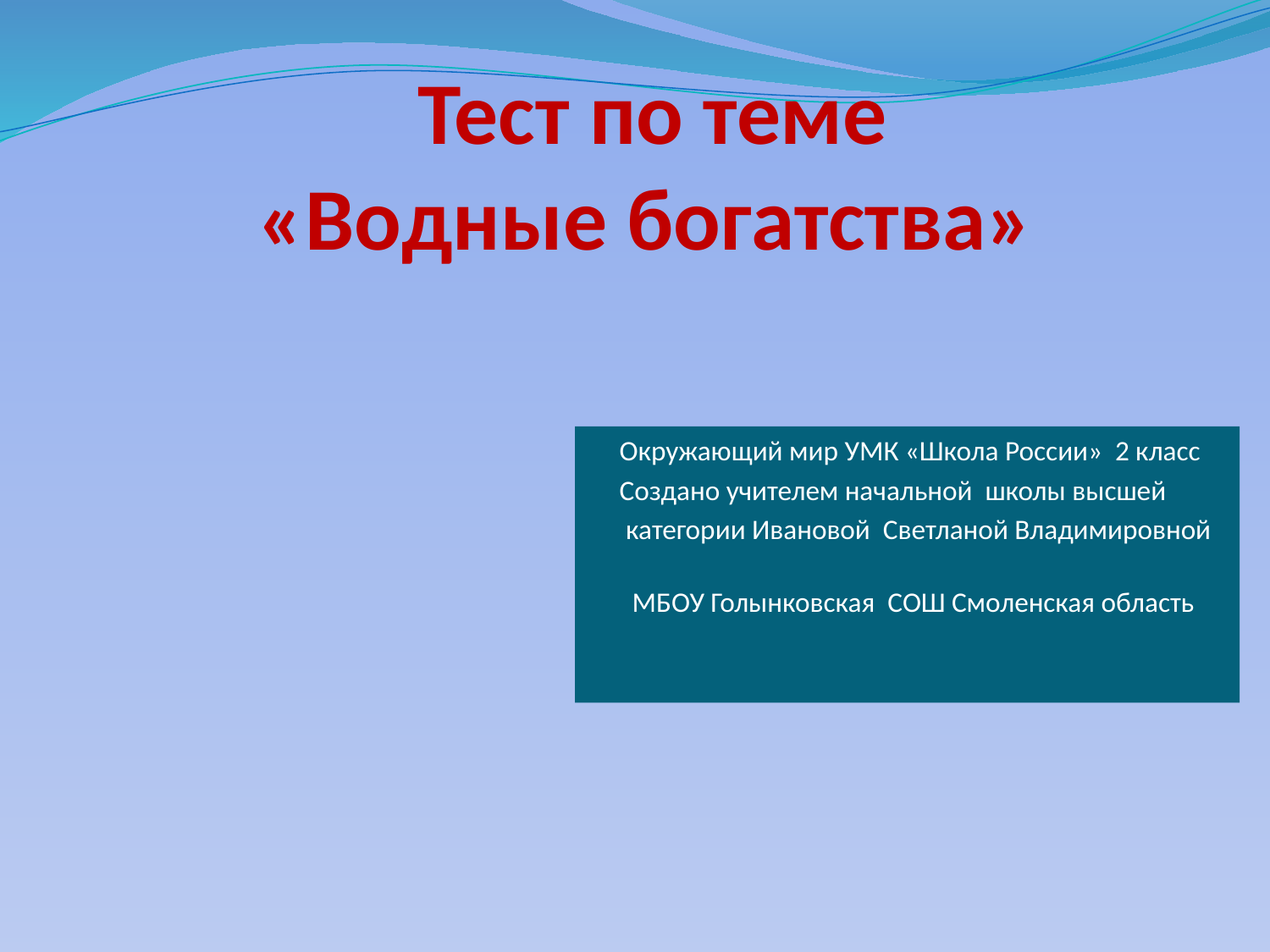

# Тест по теме «Водные богатства»
      Окружающий мир УМК «Школа России»  2 класс
       Создано учителем начальной  школы высшей
        категории Ивановой  Светланой Владимировной
         МБОУ Голынковская  СОШ Смоленская область